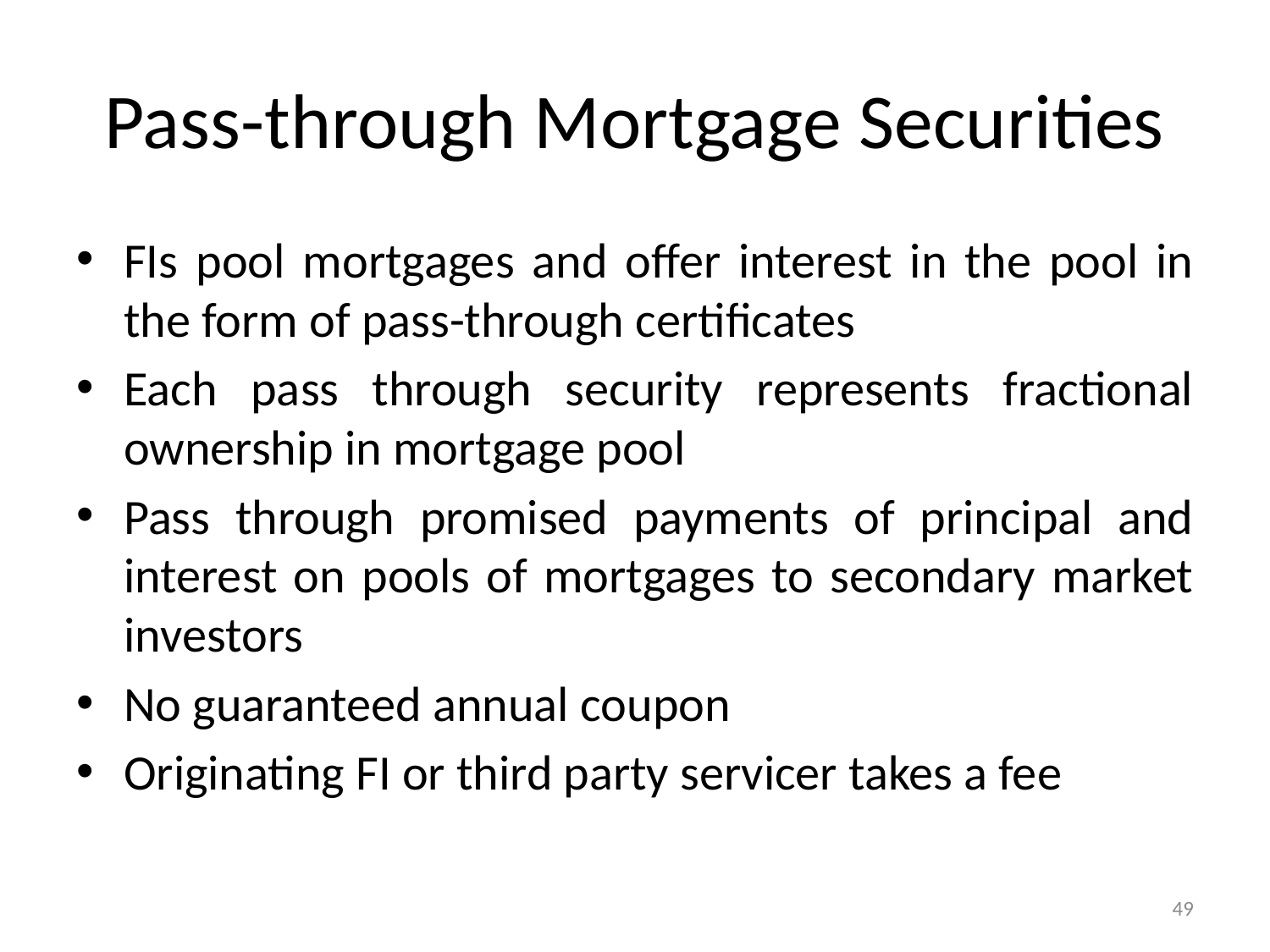

# Pass-through Mortgage Securities
FIs pool mortgages and offer interest in the pool in the form of pass-through certificates
Each pass through security represents fractional ownership in mortgage pool
Pass through promised payments of principal and interest on pools of mortgages to secondary market investors
No guaranteed annual coupon
Originating FI or third party servicer takes a fee

49